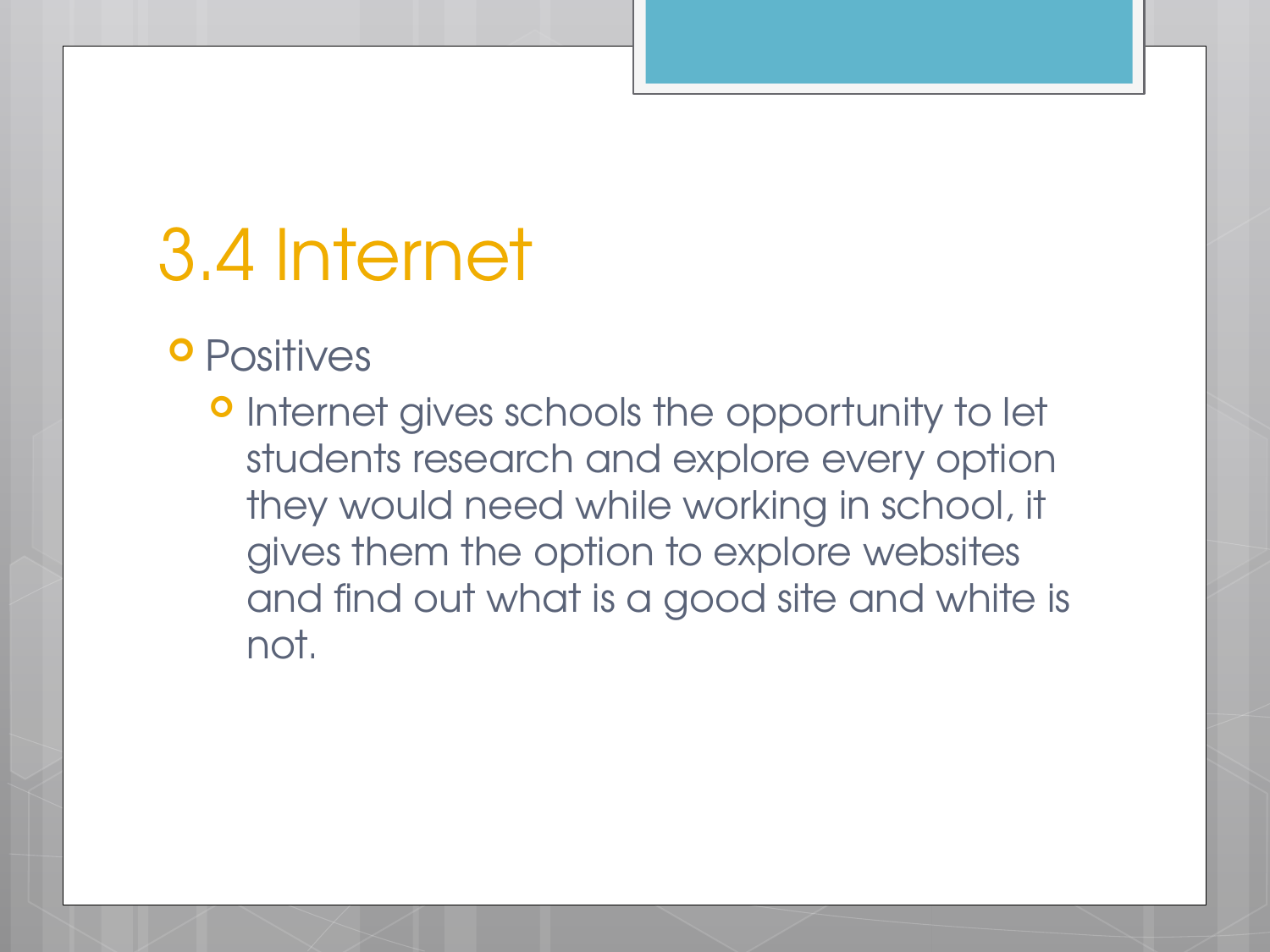

# 3.4 Internet
Positives
Internet gives schools the opportunity to let students research and explore every option they would need while working in school, it gives them the option to explore websites and find out what is a good site and white is not.